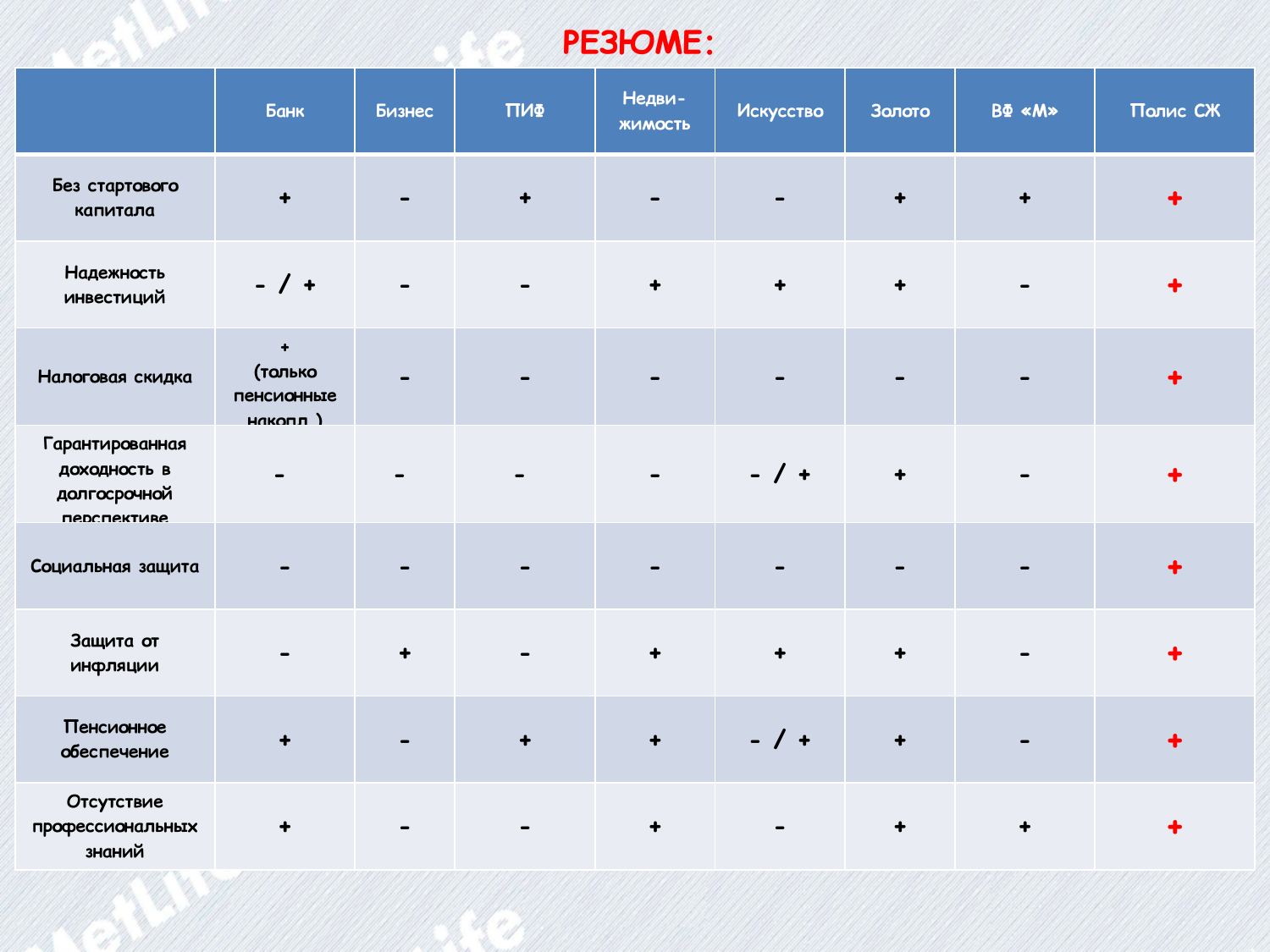

РЕЗЮМЕ:
|  | Банк | Бизнес | ПИФ | Недви- жимость | Искусство | Золото | ВФ «М» | Полис СЖ |
| --- | --- | --- | --- | --- | --- | --- | --- | --- |
| Без стартового капитала | + | - | + | - | - | + | + | + |
| Надежность инвестиций | - / + | - | - | + | + | + | - | + |
| Налоговая скидка | + (только пенсионные накопл.) | - | - | - | - | - | - | + |
| Гарантированная доходность в долгосрочной перспективе | - | - | - | - | - / + | + | - | + |
| Социальная защита | - | - | - | - | - | - | - | + |
| Защита от инфляции | - | + | - | + | + | + | - | + |
| Пенсионное обеспечение | + | - | + | + | - / + | + | - | + |
| Отсутствие профессиональных знаний | + | - | - | + | - | + | + | + |